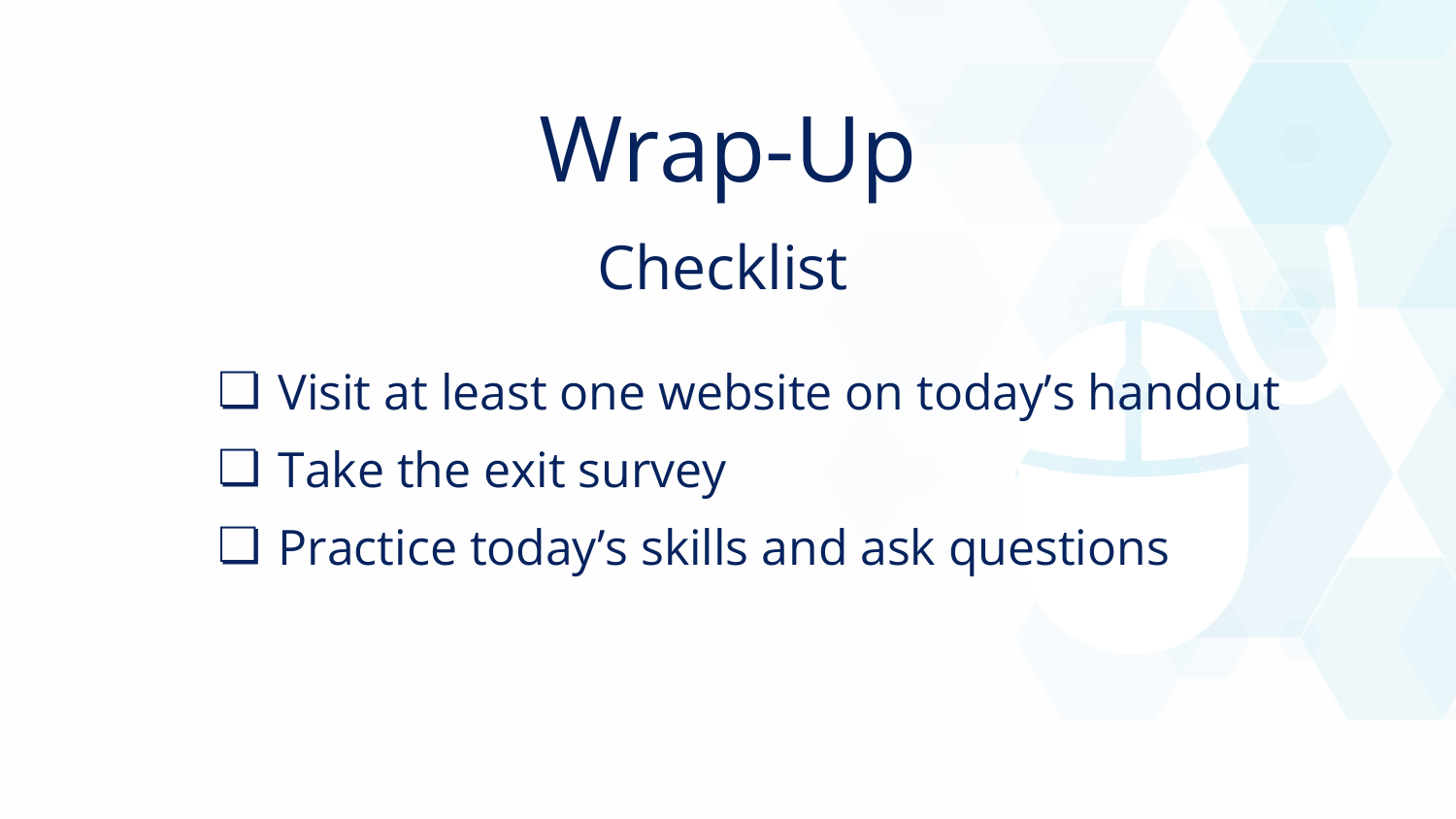

Wrap-Up
Checklist

Visit at least one website on today’s handout

Take the exit survey

Practice today’s skills and ask questions